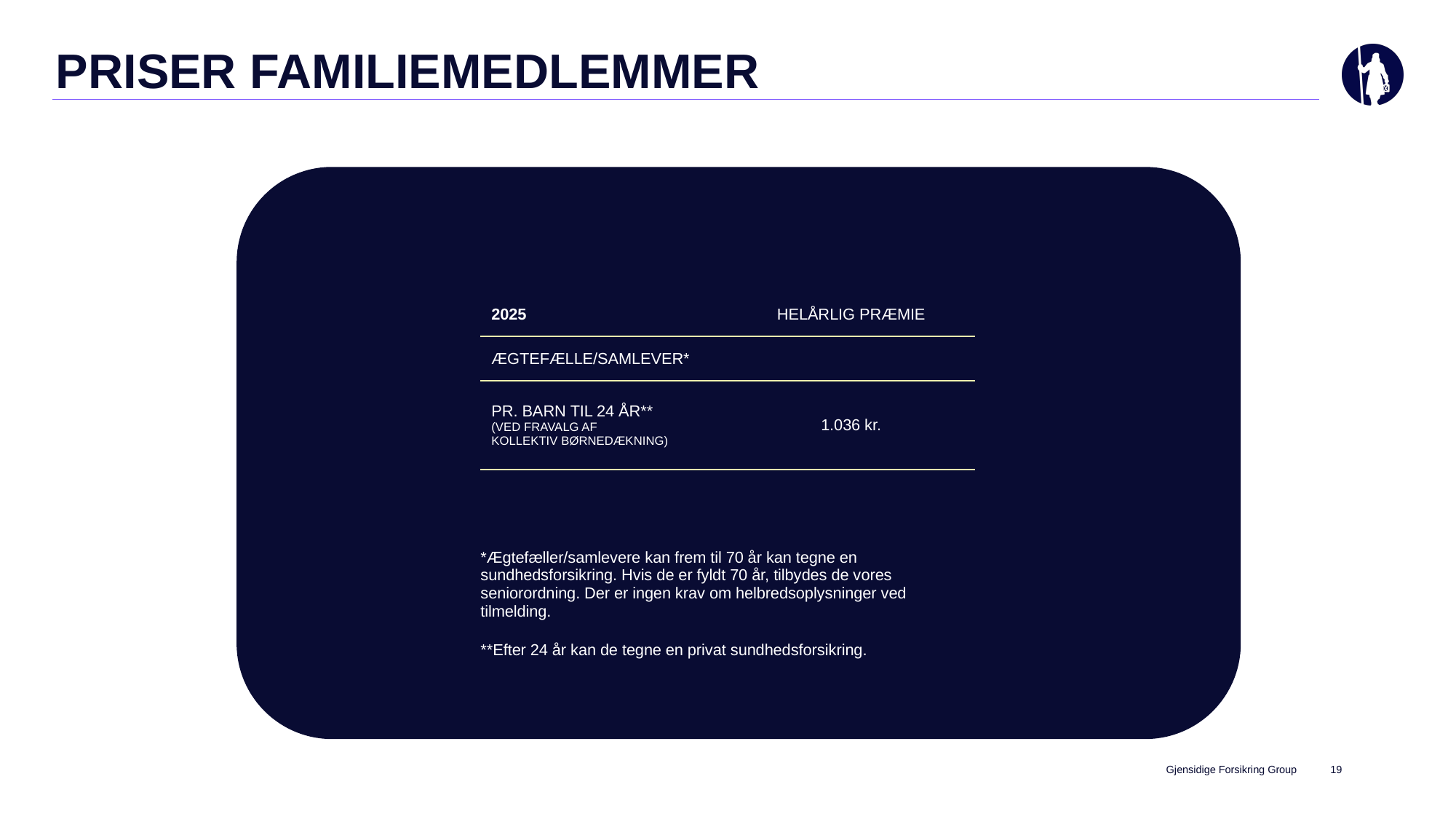

PRISER FAMILIEMEDLEMMER

| 2025 | HELÅRLIG PRÆMIE |
| --- | --- |
| ÆGTEFÆLLE/SAMLEVER\* |  |
| PR. BARN TIL 24 ÅR\*\* (VED FRAVALG AF KOLLEKTIV BØRNEDÆKNING) | 1.036 kr. |
*Ægtefæller/samlevere kan frem til 70 år kan tegne en sundhedsforsikring. Hvis de er fyldt 70 år, tilbydes de vores seniorordning. Der er ingen krav om helbredsoplysninger ved tilmelding.
**Efter 24 år kan de tegne en privat sundhedsforsikring.
Gjensidige Forsikring Group
19